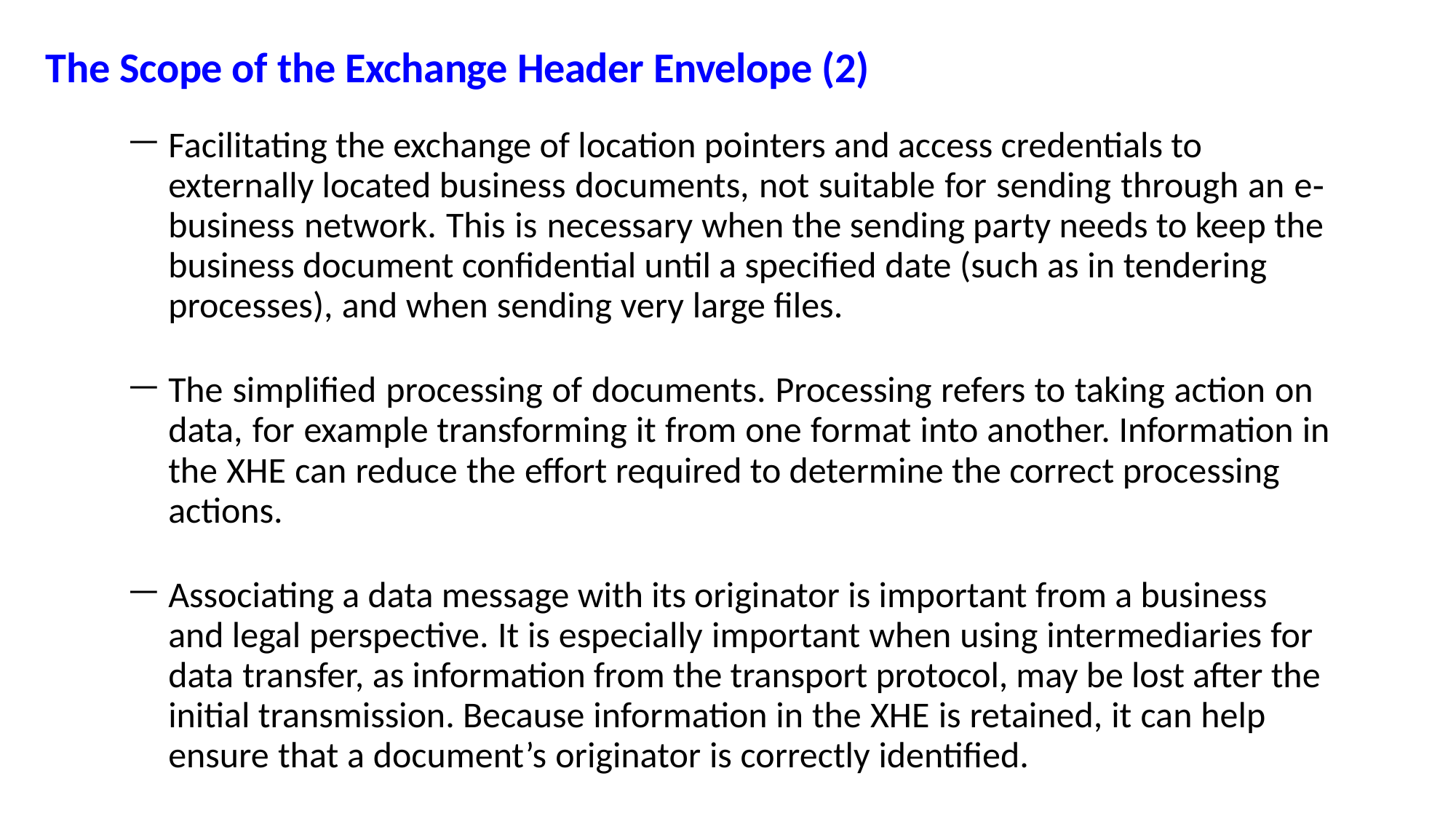

The Scope of the Exchange Header Envelope (2)
Facilitating the exchange of location pointers and access credentials to externally located business documents, not suitable for sending through an e‐business network. This is necessary when the sending party needs to keep the business document confidential until a specified date (such as in tendering processes), and when sending very large files.

The simplified processing of documents. Processing refers to taking action on data, for example transforming it from one format into another. Information in the XHE can reduce the effort required to determine the correct processing actions.

Associating a data message with its originator is important from a business and legal perspective. It is especially important when using intermediaries for data transfer, as information from the transport protocol, may be lost after the initial transmission. Because information in the XHE is retained, it can help ensure that a document’s originator is correctly identified.